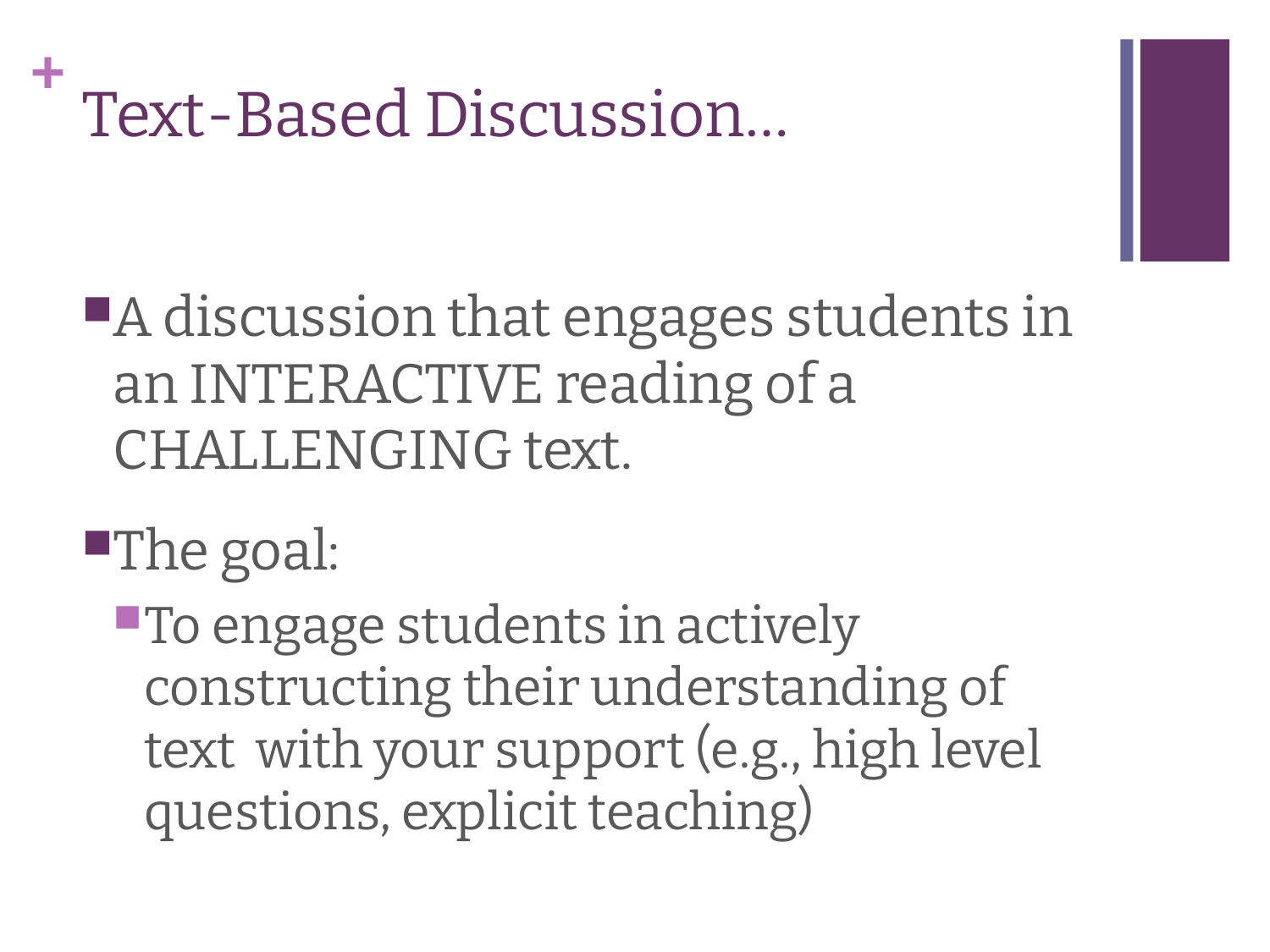

# Text-Based Discussion…
A discussion that engages students in an INTERACTIVE reading of a CHALLENGING text.
The goal:
To engage students in actively constructing their understanding of text  with your support (e.g., high level questions, explicit teaching)